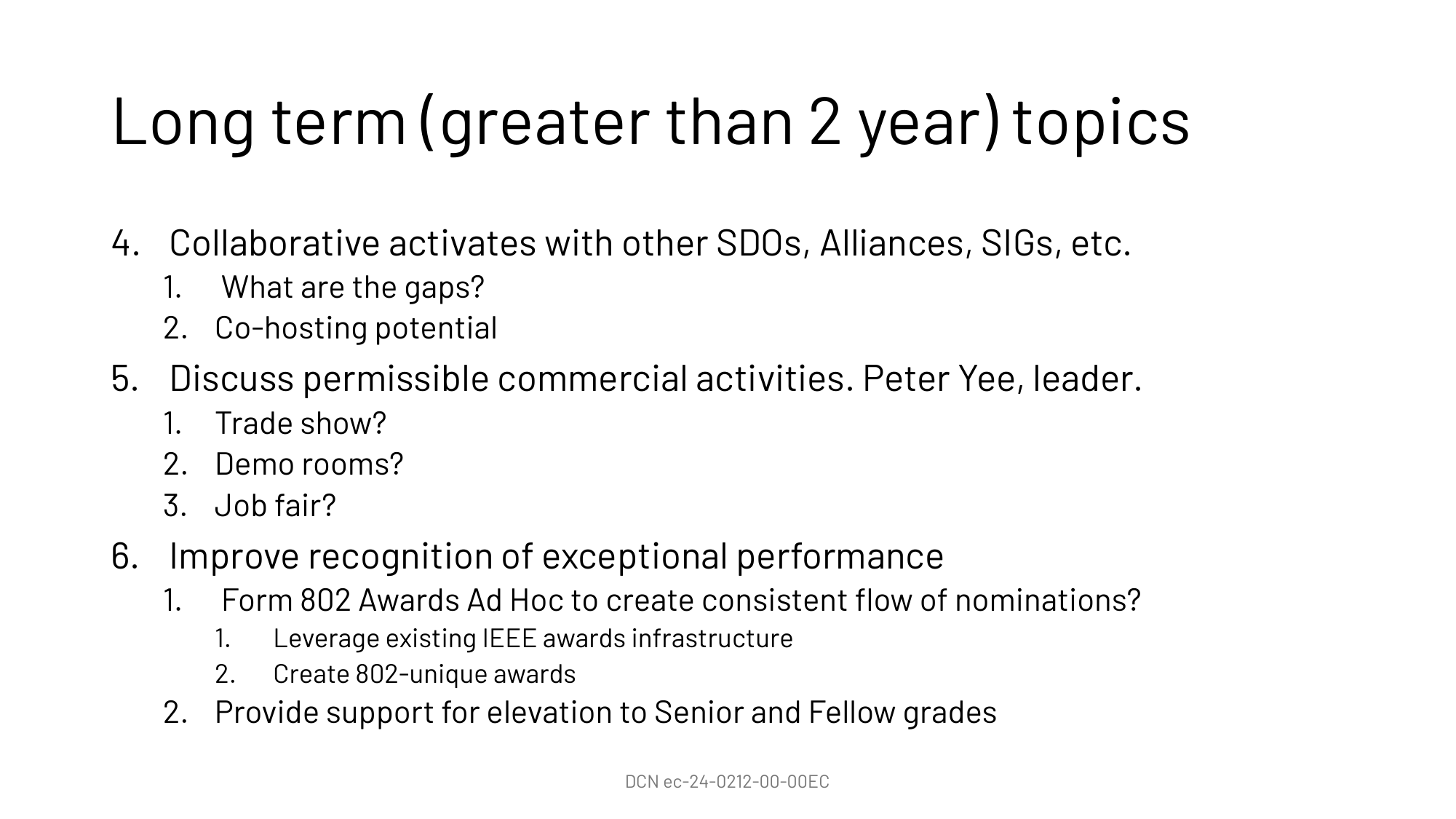

# Long term (greater than 2 year) topics
Collaborative activates with other SDOs, Alliances, SIGs, etc.
What are the gaps?
Co-hosting potential
Discuss permissible commercial activities. Peter Yee, leader.
Trade show?
Demo rooms?
Job fair?
Improve recognition of exceptional performance
Form 802 Awards Ad Hoc to create consistent flow of nominations?
Leverage existing IEEE awards infrastructure
Create 802-unique awards
Provide support for elevation to Senior and Fellow grades

DCN ec-24-0212-00-00EC